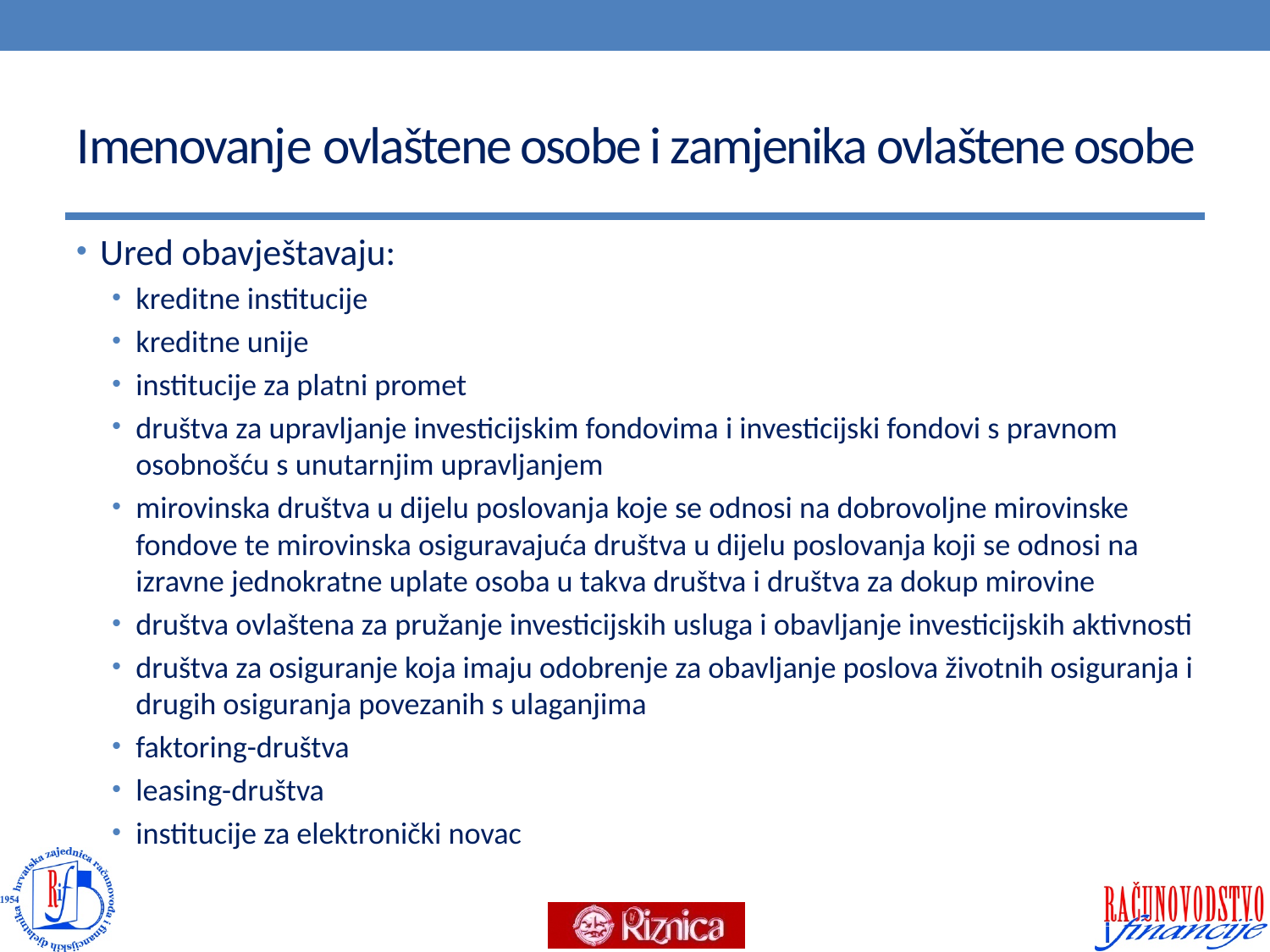

# Imenovanje ovlaštene osobe i zamjenika ovlaštene osobe
Ured obavještavaju:
kreditne institucije
kreditne unije
institucije za platni promet
društva za upravljanje investicijskim fondovima i investicijski fondovi s pravnom osobnošću s unutarnjim upravljanjem
mirovinska društva u dijelu poslovanja koje se odnosi na dobrovoljne mirovinske fondove te mirovinska osiguravajuća društva u dijelu poslovanja koji se odnosi na izravne jednokratne uplate osoba u takva društva i društva za dokup mirovine
društva ovlaštena za pružanje investicijskih usluga i obavljanje investicijskih aktivnosti
društva za osiguranje koja imaju odobrenje za obavljanje poslova životnih osiguranja i drugih osiguranja povezanih s ulaganjima
faktoring-društva
leasing-društva
institucije za elektronički novac